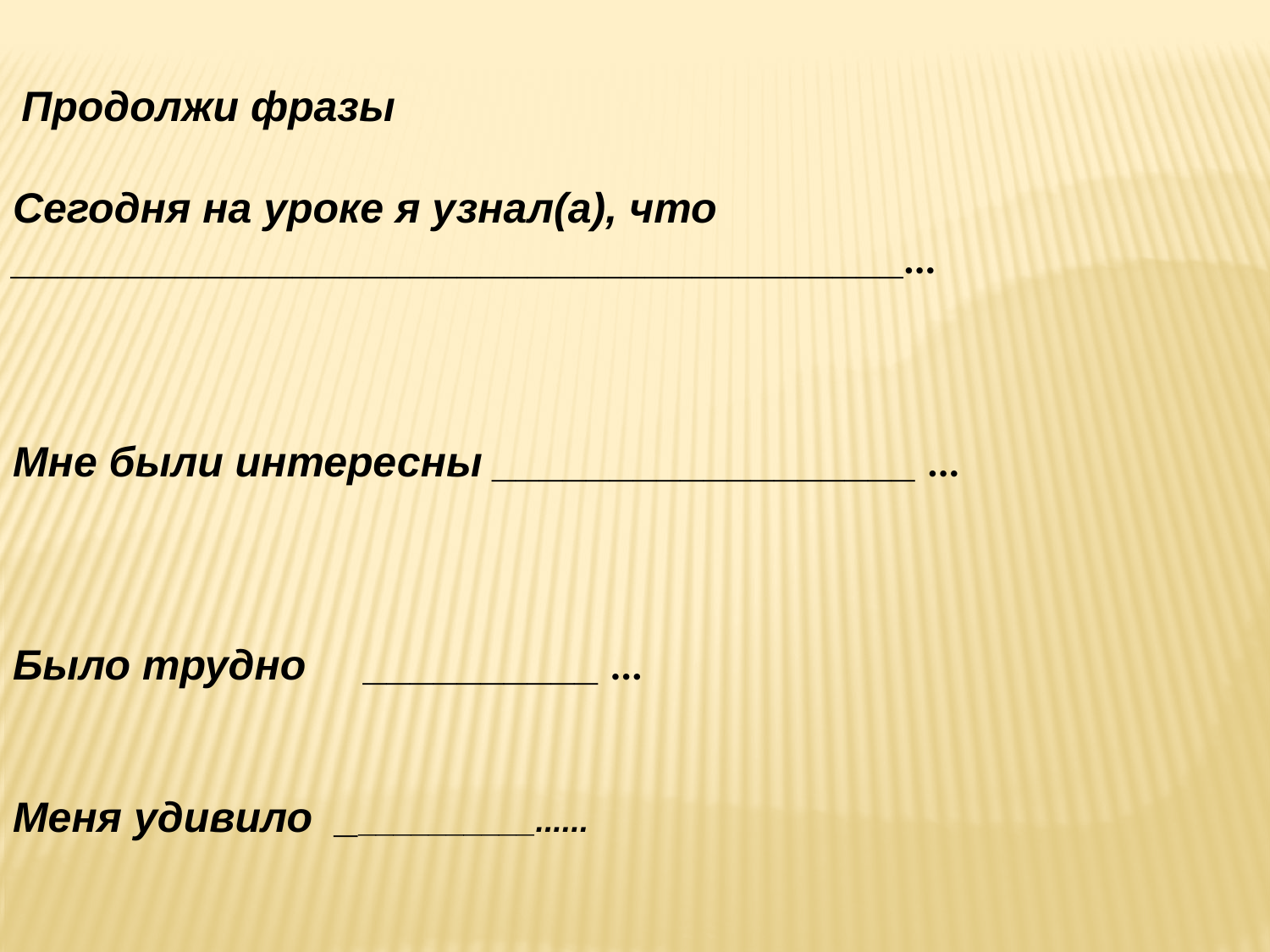

Продолжи фразы

Сегодня на уроке я узнал(а), что ______________________________________…

Мне были интересны __________________ …

Было трудно     __________ …

Меня удивило  ___________......